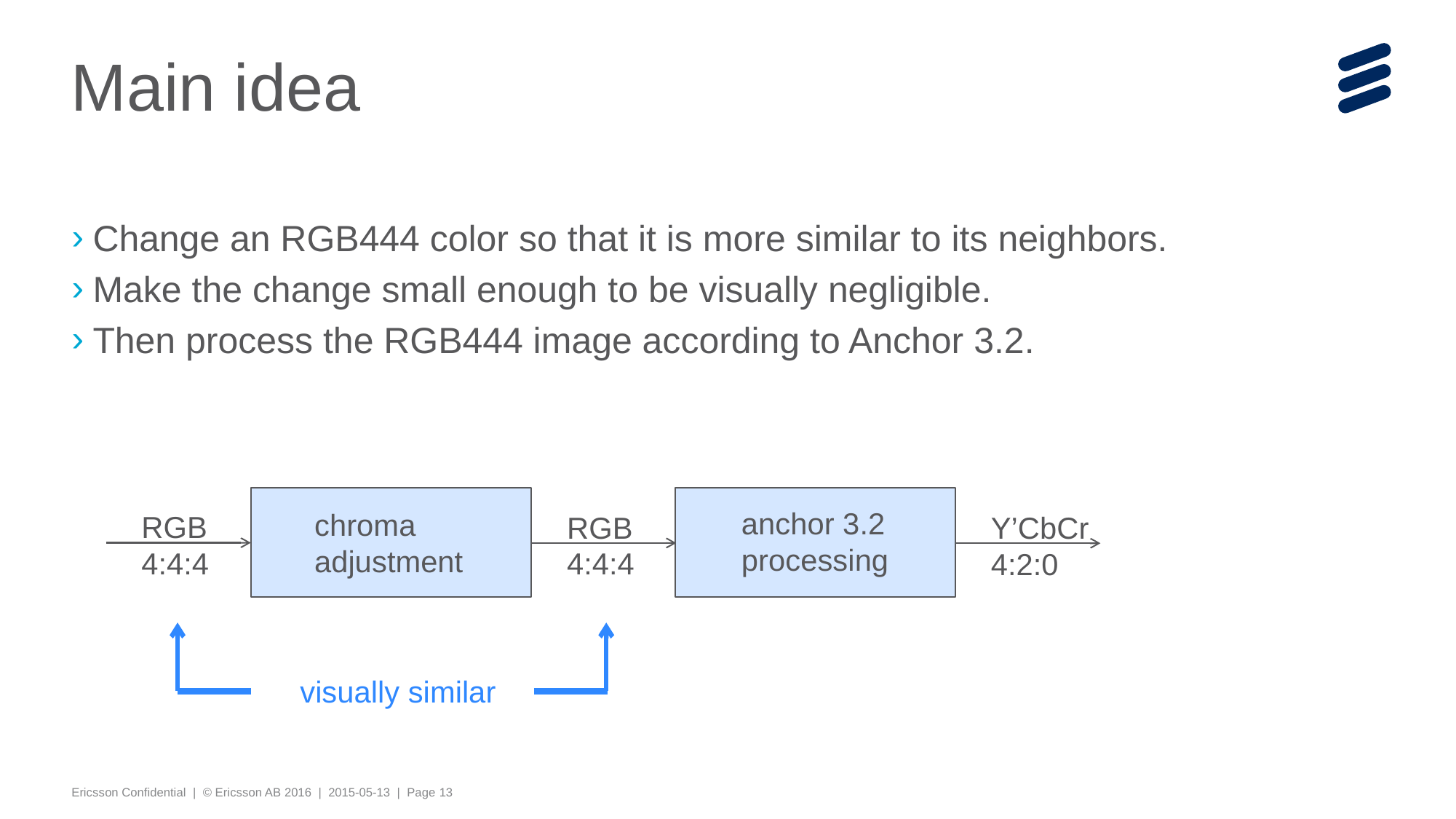

# Main idea
Change an RGB444 color so that it is more similar to its neighbors.
Make the change small enough to be visually negligible.
Then process the RGB444 image according to Anchor 3.2.

anchor 3.2
processing
chroma
adjustment
RGB
4:4:4
RGB
4:4:4
Y’CbCr
4:2:0
visually similar